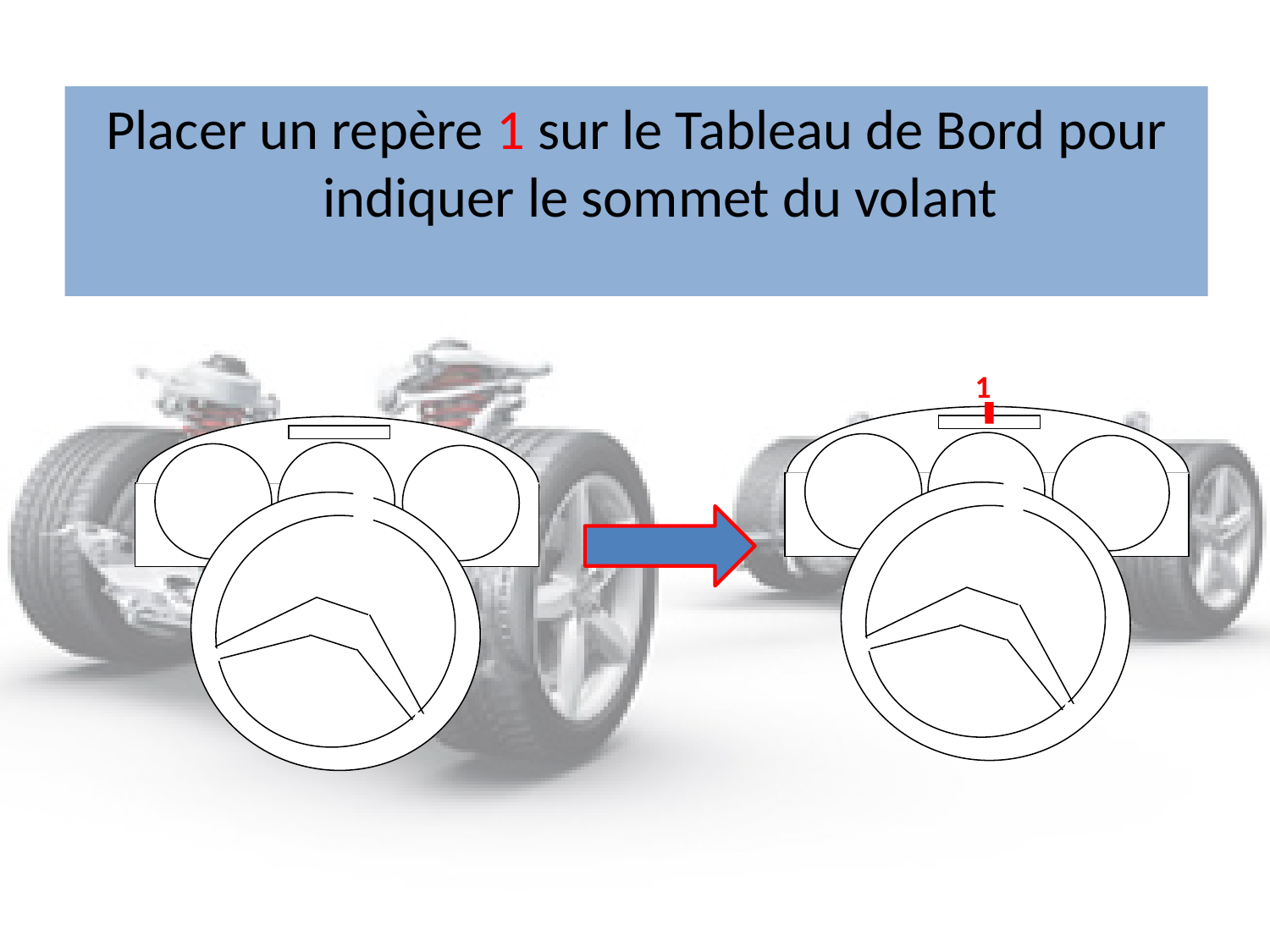

Placer un repère 1 sur le Tableau de Bord pour indiquer le sommet du volant
1